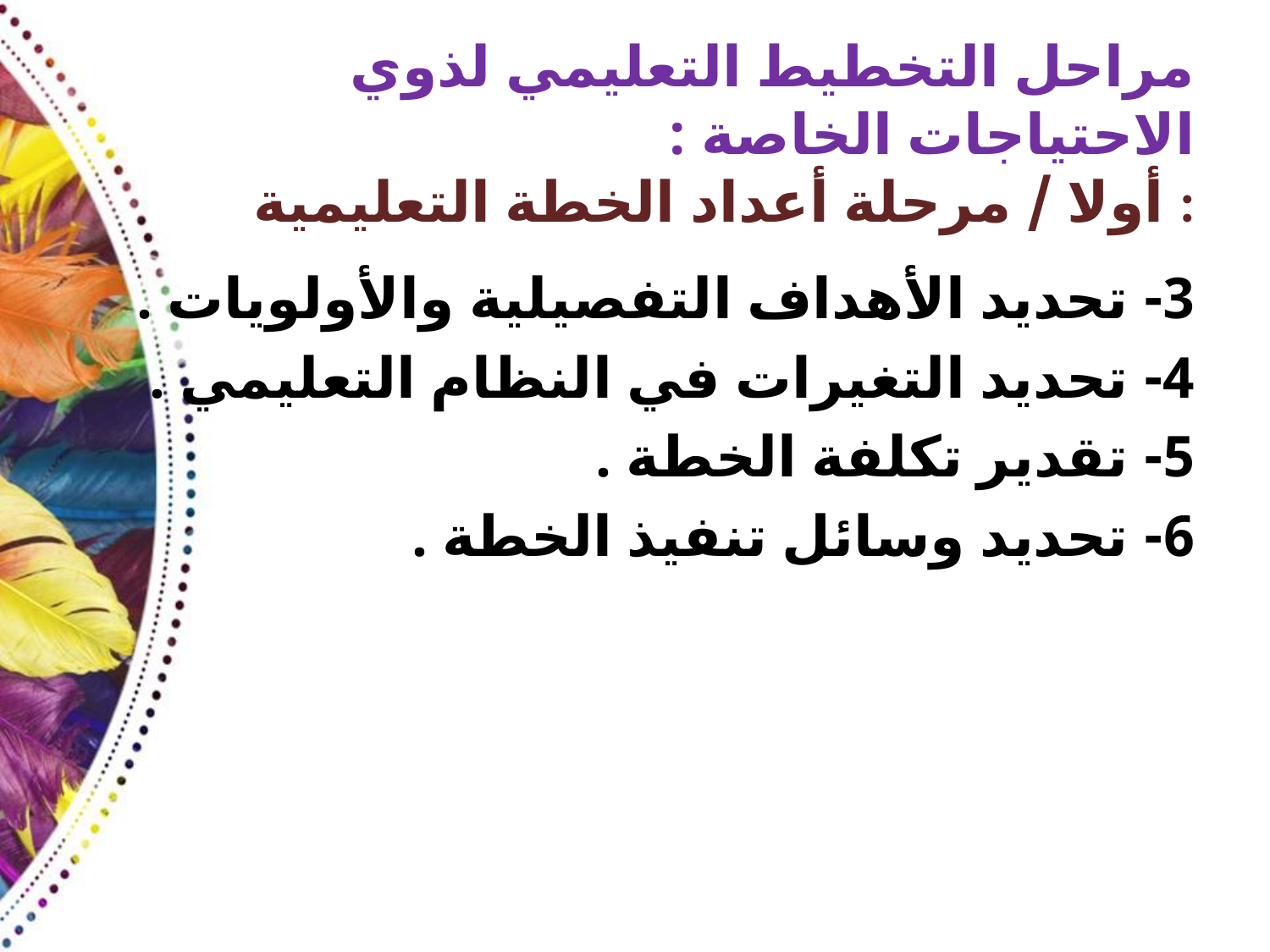

# مراحل التخطيط التعليمي لذوي الاحتياجات الخاصة : أولا / مرحلة أعداد الخطة التعليمية :
3- تحديد الأهداف التفصيلية والأولويات .
4- تحديد التغيرات في النظام التعليمي .
5- تقدير تكلفة الخطة .
6- تحديد وسائل تنفيذ الخطة .